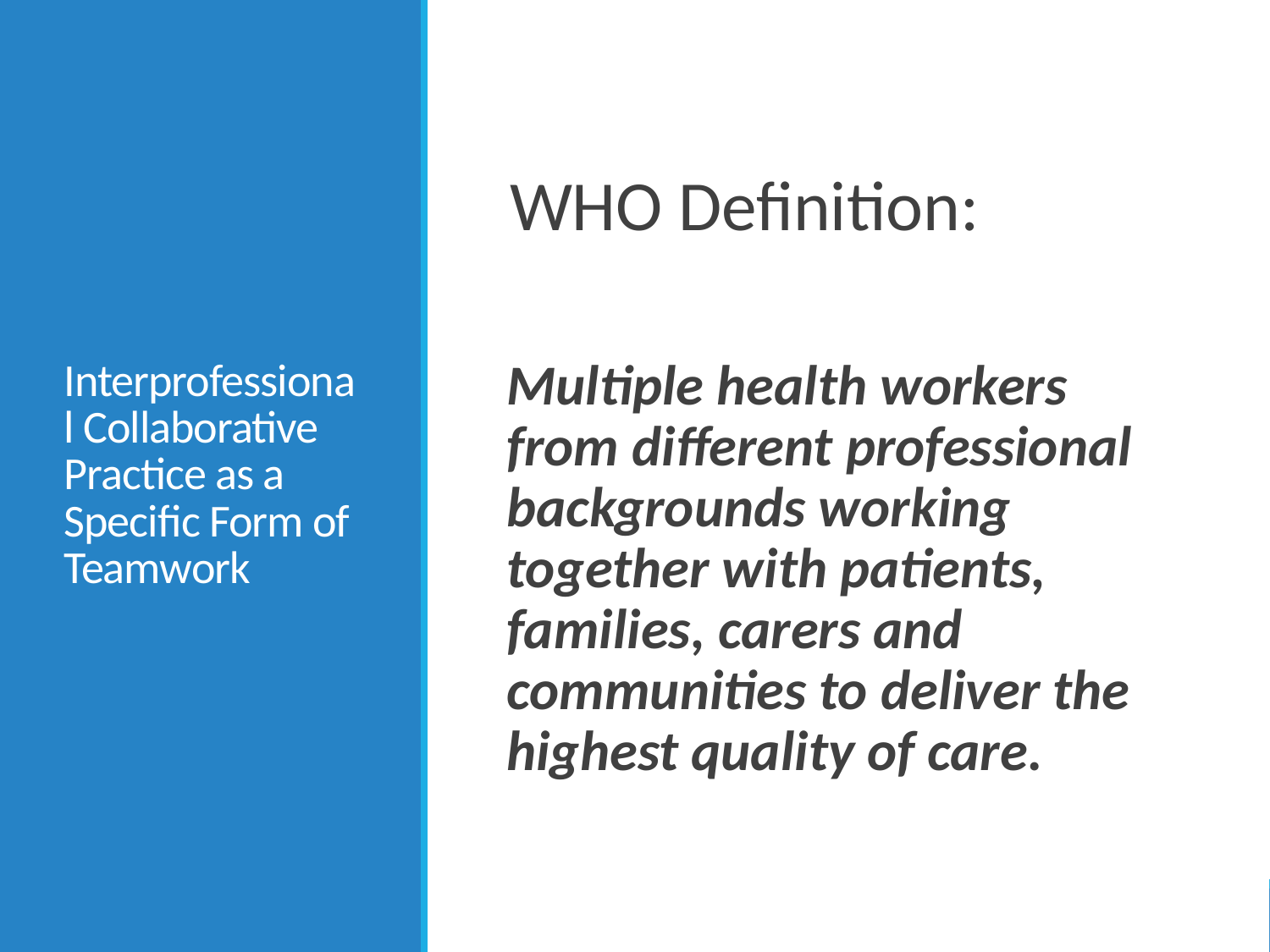

# Interprofessional Collaborative Practice as a Specific Form of Teamwork
WHO Definition:

Multiple health workers from different professional backgrounds working together with patients, families, carers and communities to deliver the highest quality of care.